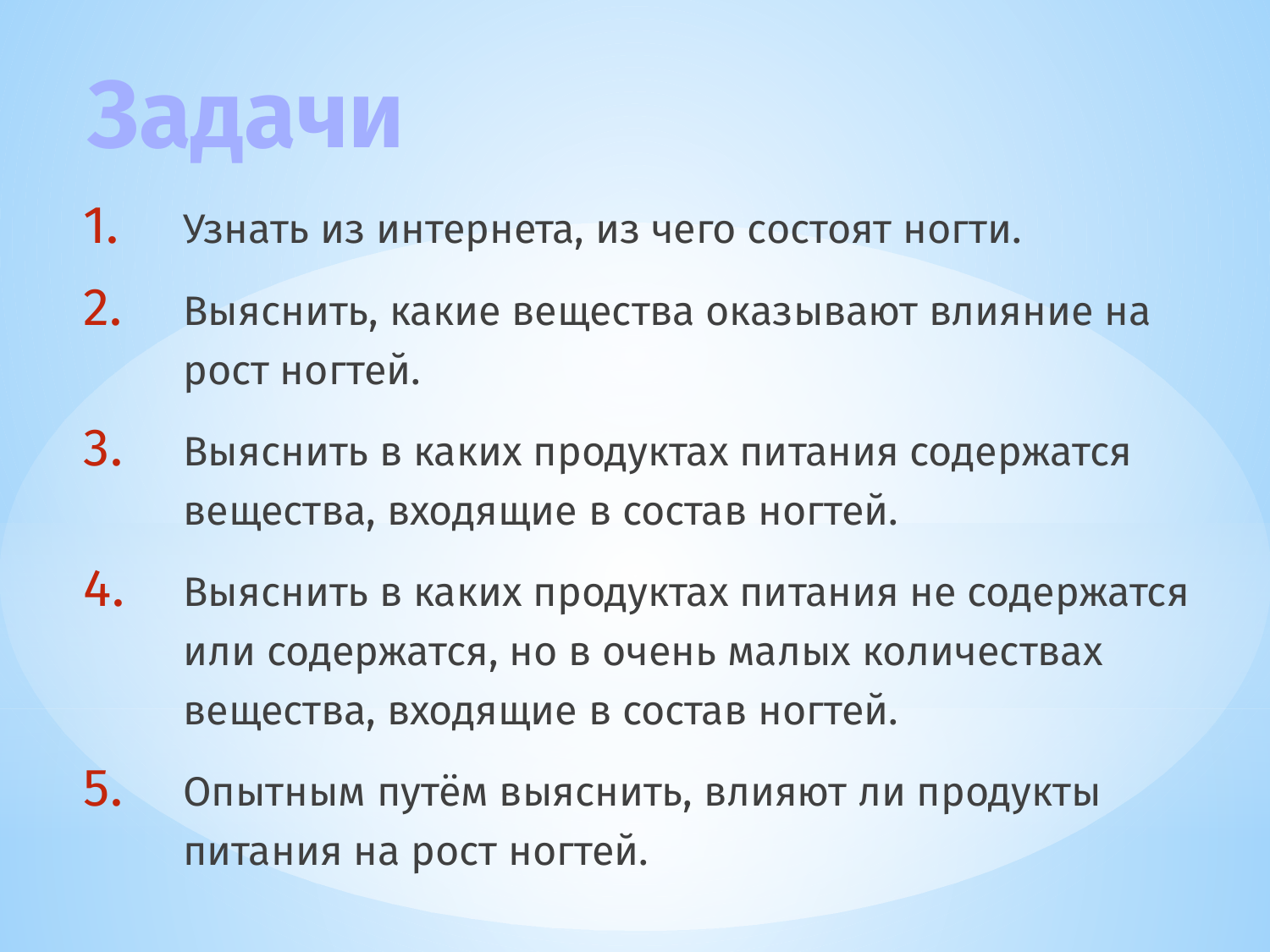

# Задачи
Узнать из интернета, из чего состоят ногти.
Выяснить, какие вещества оказывают влияние на рост ногтей.
Выяснить в каких продуктах питания содержатся вещества, входящие в состав ногтей.
Выяснить в каких продуктах питания не содержатся или содержатся, но в очень малых количествах вещества, входящие в состав ногтей.
Опытным путём выяснить, влияют ли продукты питания на рост ногтей.